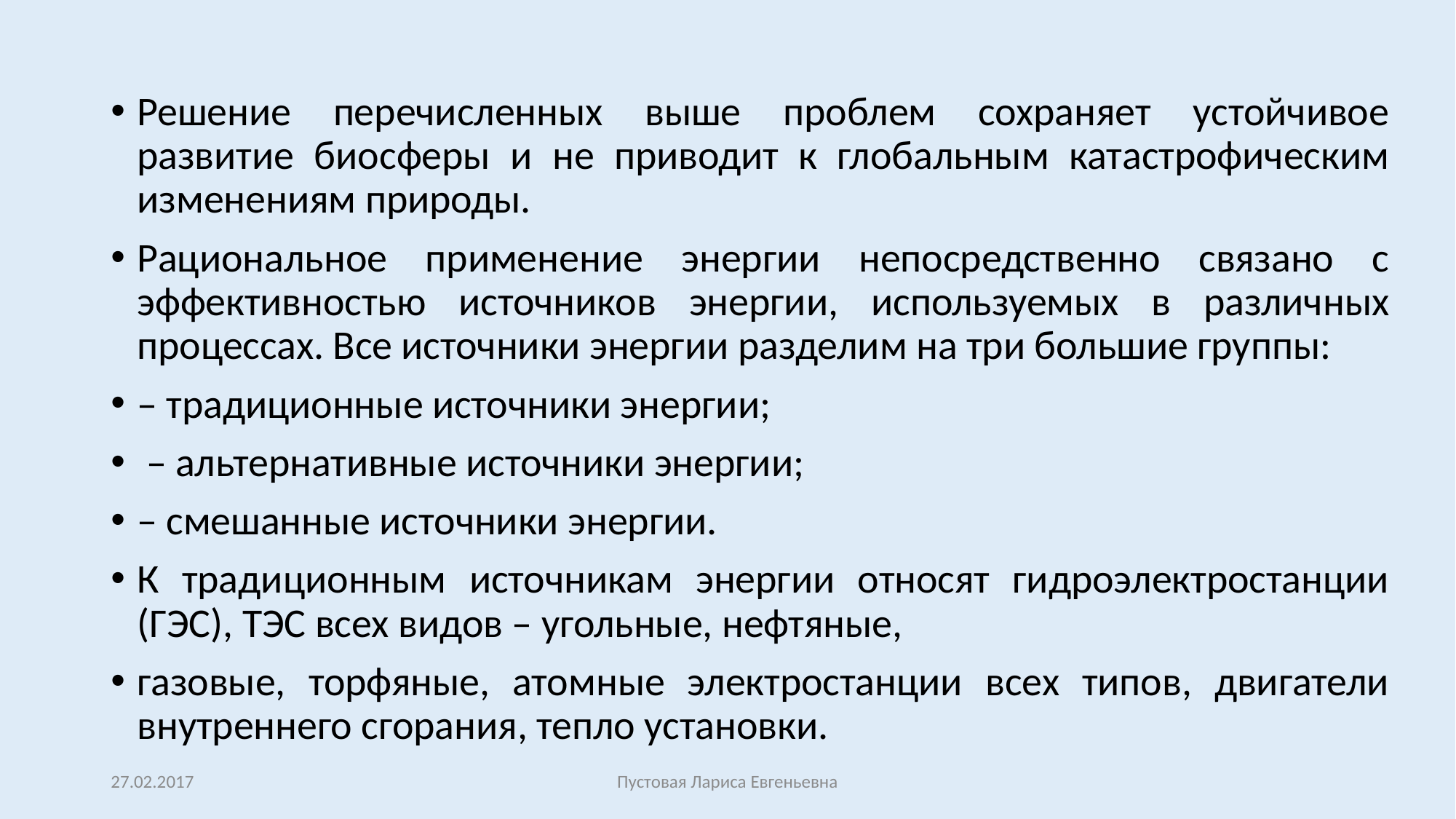

Решение перечисленных выше проблем сохраняет устойчивое развитие биосферы и не приводит к глобальным катастрофическим изменениям природы.
Рациональное применение энергии непосредственно связано с эффективностью источников энергии, используемых в различных процессах. Все источники энергии разделим на три большие группы:
– традиционные источники энергии;
 – альтернативные источники энергии;
– смешанные источники энергии.
К традиционным источникам энергии относят гидроэлектростанции (ГЭС), ТЭС всех видов – угольные, нефтяные,
газовые, торфяные, атомные электростанции всех типов, двигатели внутреннего сгорания, тепло установки.
27.02.2017
Пустовая Лариса Евгеньевна